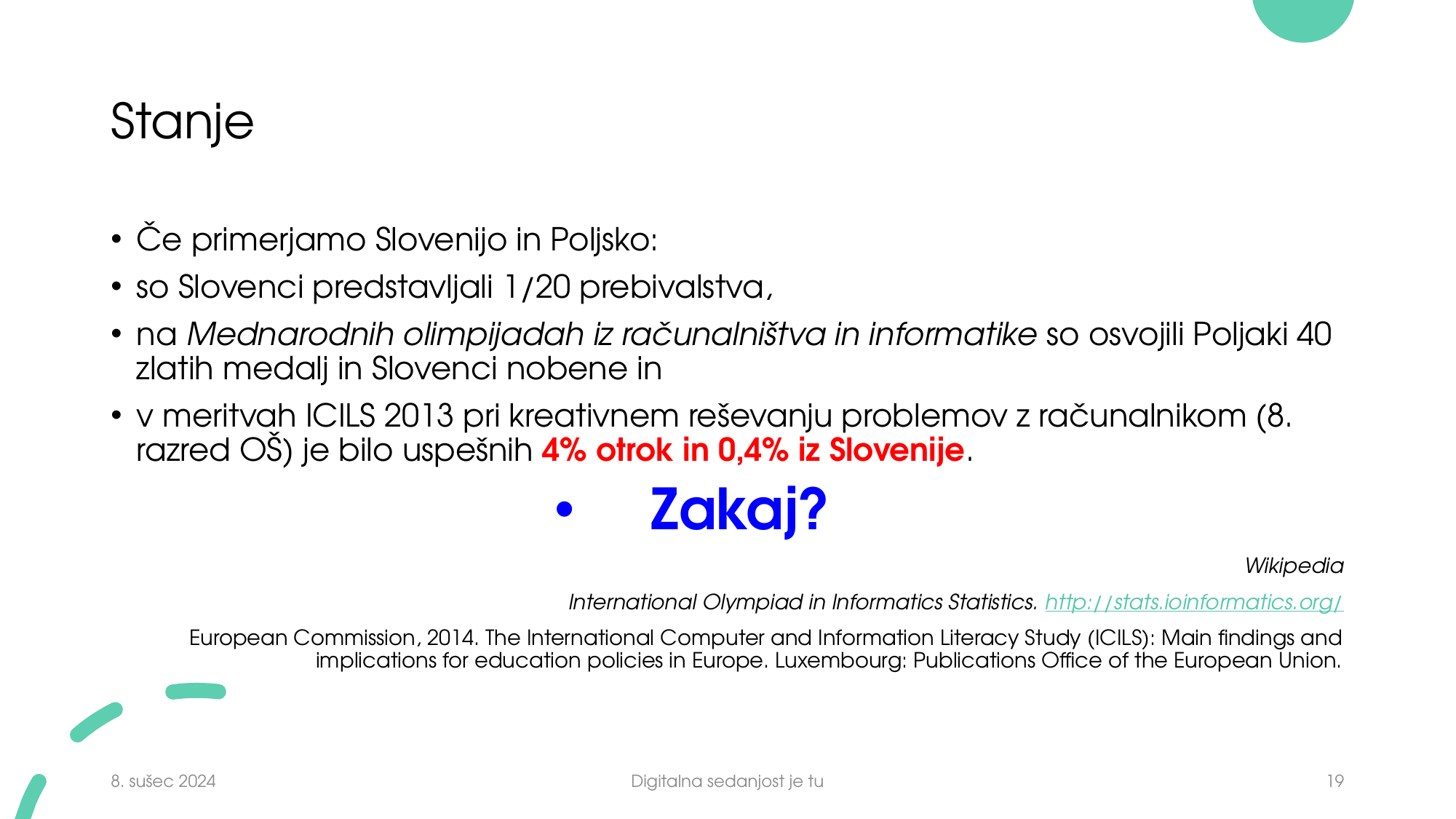

# Stanje
Če primerjamo Slovenijo in Poljsko:
so Slovenci predstavljali 1/20 prebivalstva,
na Mednarodnih olimpijadah iz računalništva in informatike so osvojili Poljaki 40 zlatih medalj in Slovenci nobene in
v meritvah ICILS 2013 pri kreativnem reševanju problemov z računalnikom (8. razred OŠ) je bilo uspešnih 4% otrok in 0,4% iz Slovenije.
Zakaj?
Wikipedia
International Olympiad in Informatics Statistics. http://stats.ioinformatics.org/
European Commission, 2014. The International Computer and Information Literacy Study (ICILS): Main findings and implications for education policies in Europe. Luxembourg: Publications Office of the European Union.
8. sušec 2024
Digitalna sedanjost je tu
19